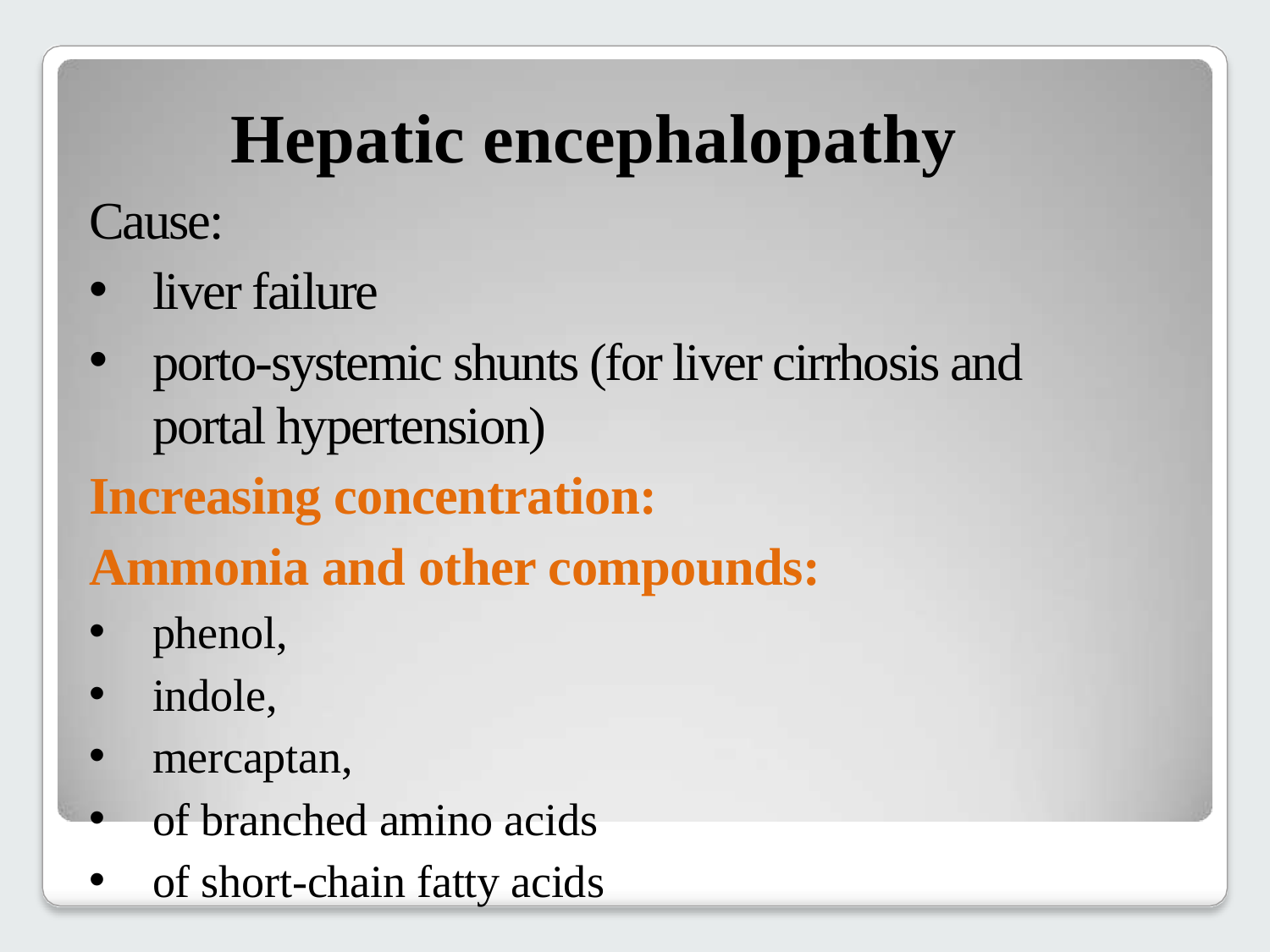

# Hepatic encephalopathy
Cause:
liver failure
porto-systemic shunts (for liver cirrhosis and portal hypertension)
Increasing concentration:
Ammonia and other compounds:
phenol,
indole,
mercaptan,
of branched amino acids
of short-chain fatty acids